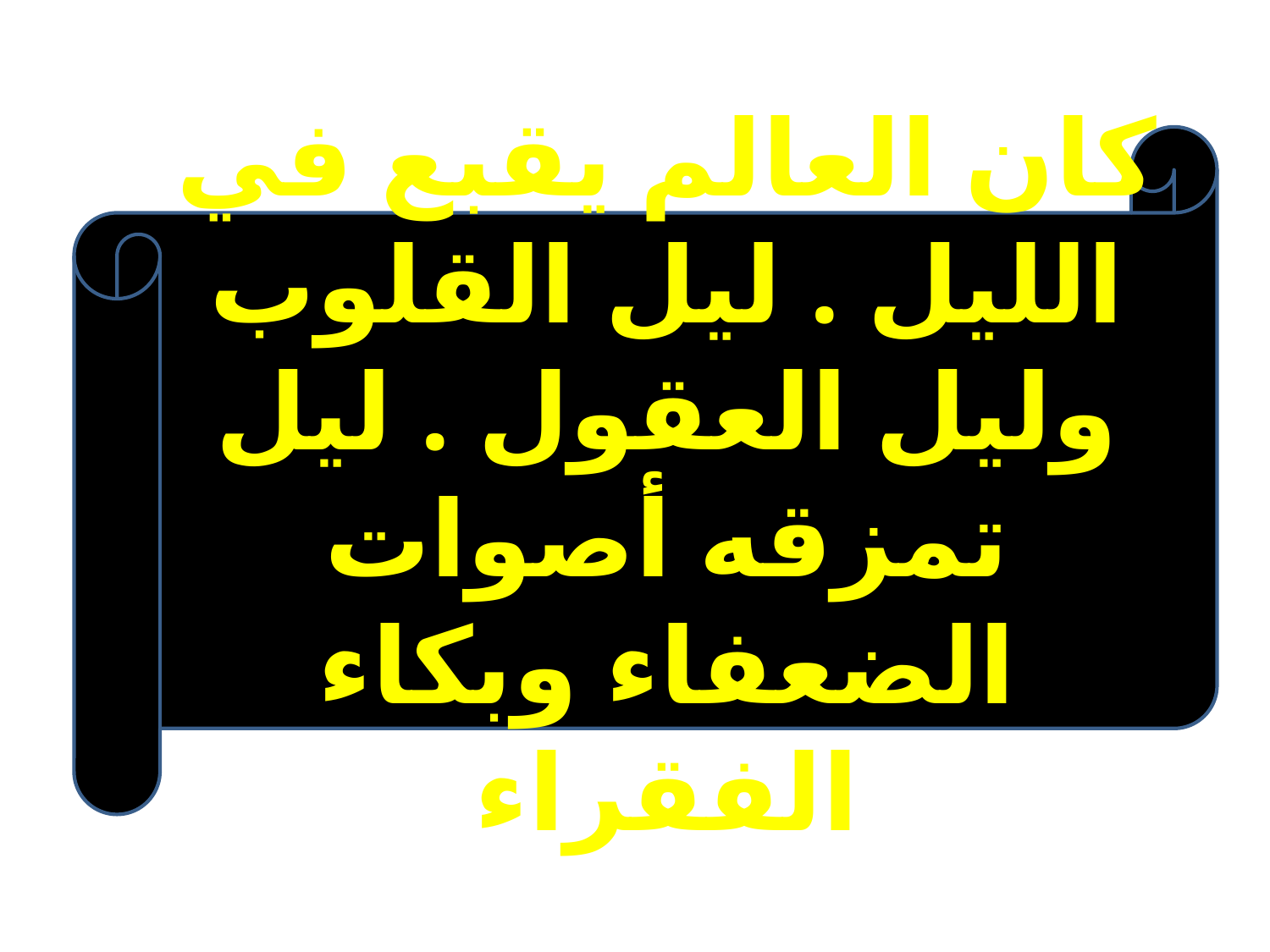

كان العالم يقبع في الليل . ليل القلوب وليل العقول . ليل تمزقه أصوات الضعفاء وبكاء الفقراء